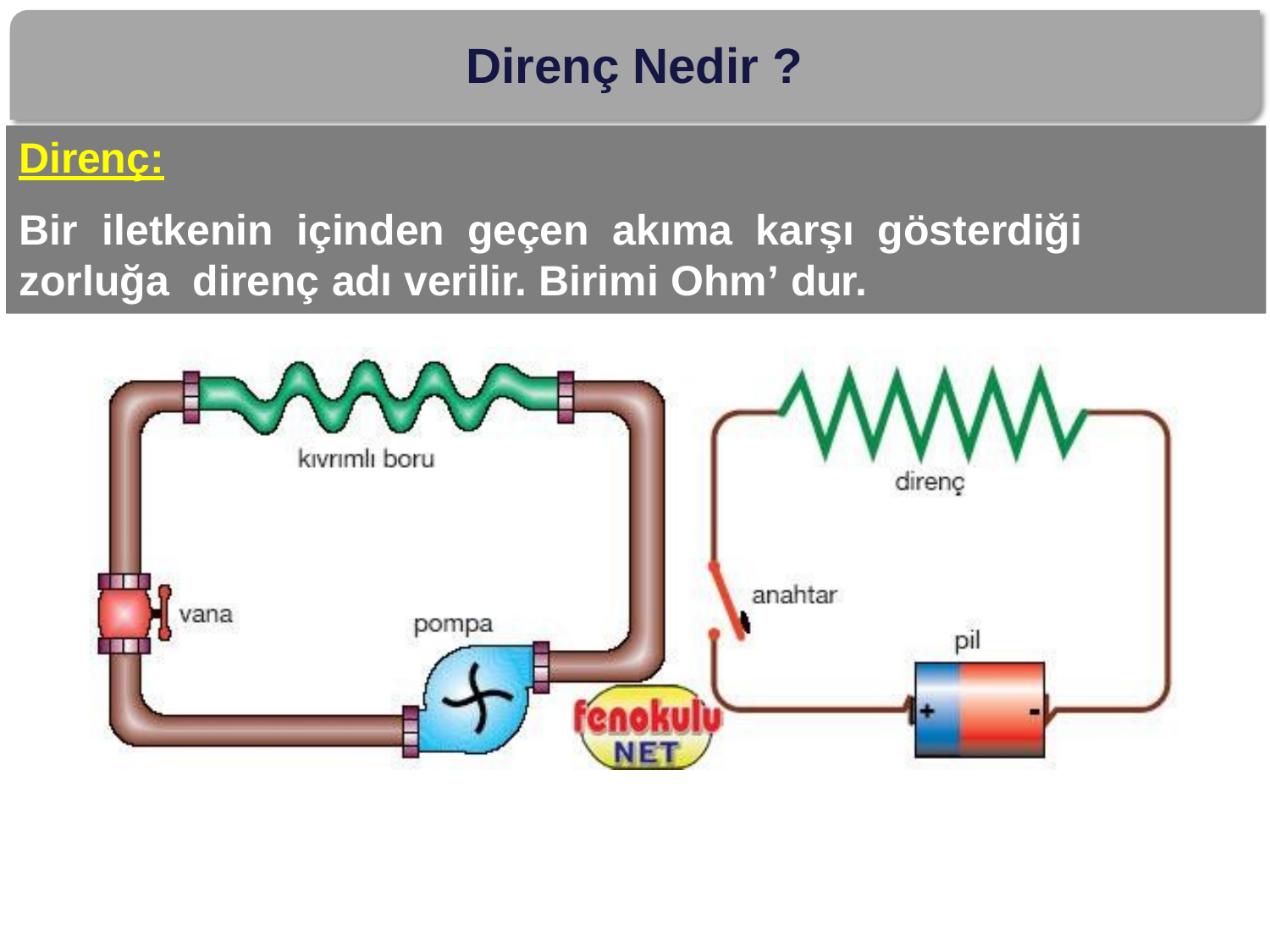

# Direnç Nedir ?

Direnç:
Bir	iletkenin	içinden	geçen	akıma	karşı	gösterdiği	zorluğa  direnç adı verilir. Birimi Ohm’ dur.